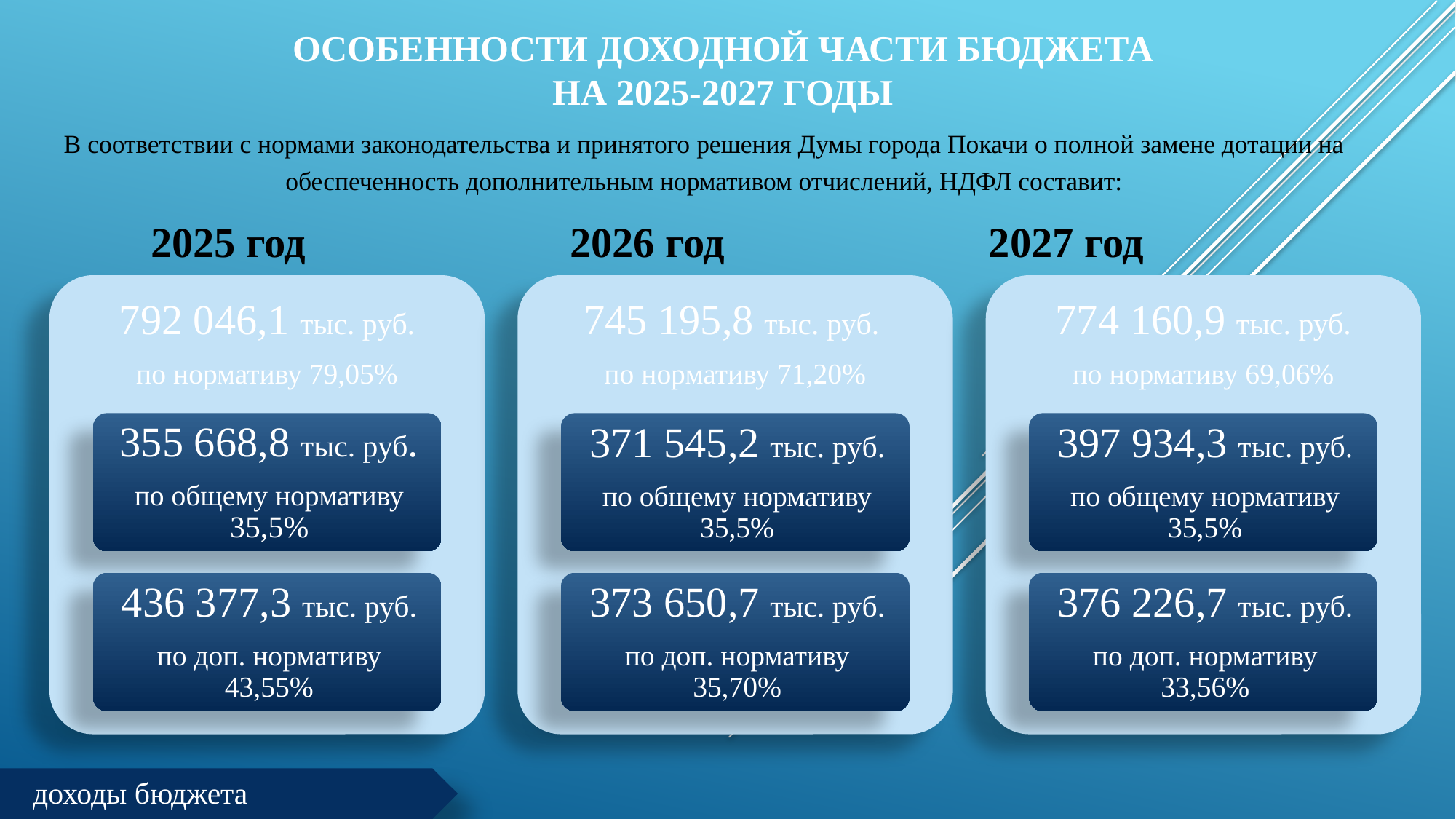

# Особенности доходной части бюджета на 2025-2027 годы
В соответствии с нормами законодательства и принятого решения Думы города Покачи о полной замене дотации на обеспеченность дополнительным нормативом отчислений, НДФЛ составит:
                  2025 год                         2026 год                         2027 год

792 046,1 тыс. руб.
по нормативу 79,05%
355 668,8 тыс. руб.
по общему нормативу 35,5%
436 377,3 тыс. руб.
по доп. нормативу 43,55%
745 195,8 тыс. руб.
по нормативу 71,20%
371 545,2 тыс. руб.
по общему нормативу 35,5%
373 650,7 тыс. руб.
по доп. нормативу 35,70%
774 160,9 тыс. руб.
по нормативу 69,06%
397 934,3 тыс. руб.
по общему нормативу 35,5%
376 226,7 тыс. руб.
по доп. нормативу 33,56%

доходы бюджета